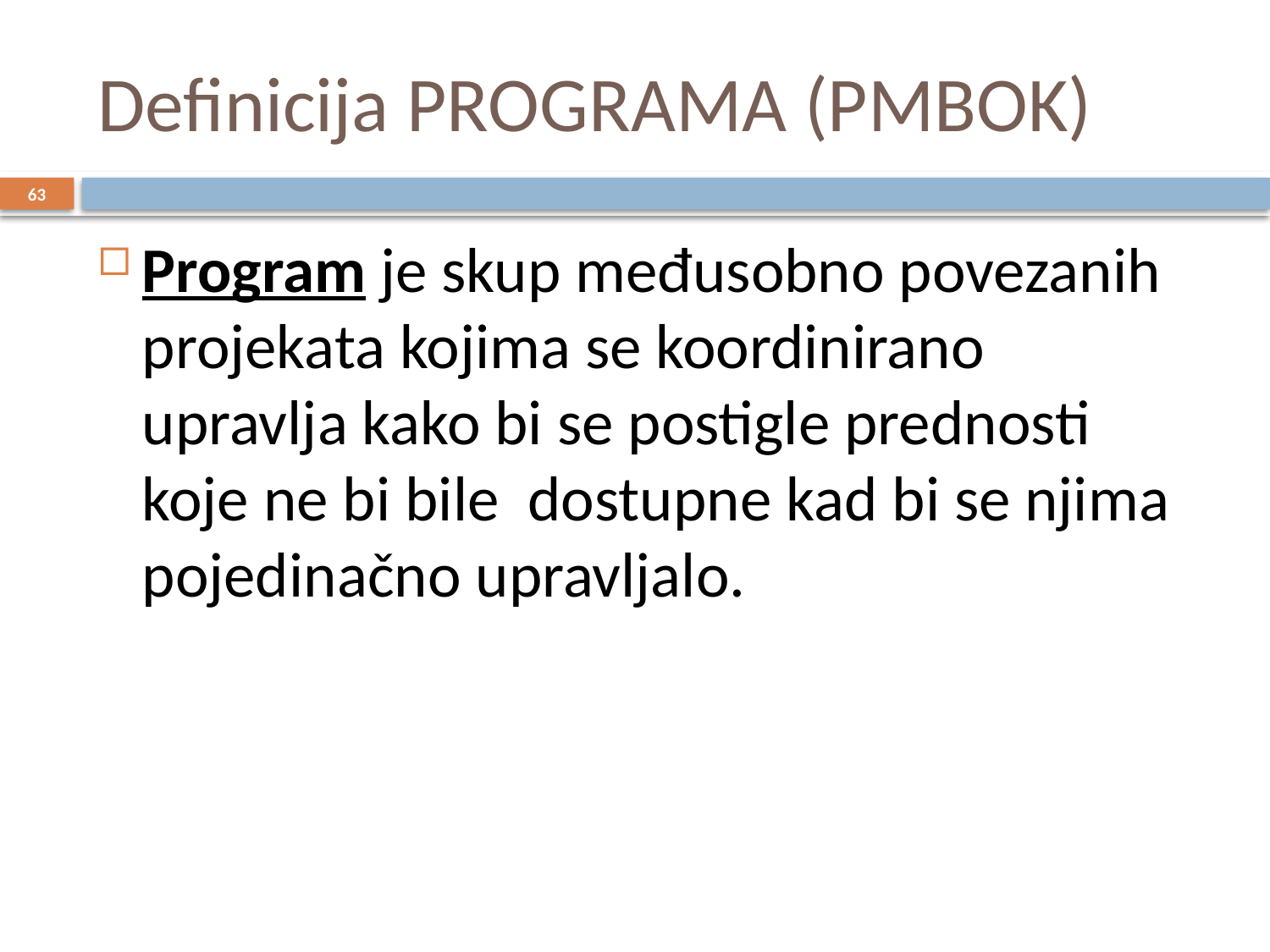

# Definicija PROGRAMA (PMBOK)
63
Program je skup međusobno povezanih projekata kojima se koordinirano upravlja kako bi se postigle prednosti koje ne bi bile  dostupne kad bi se njima pojedinačno upravljalo.